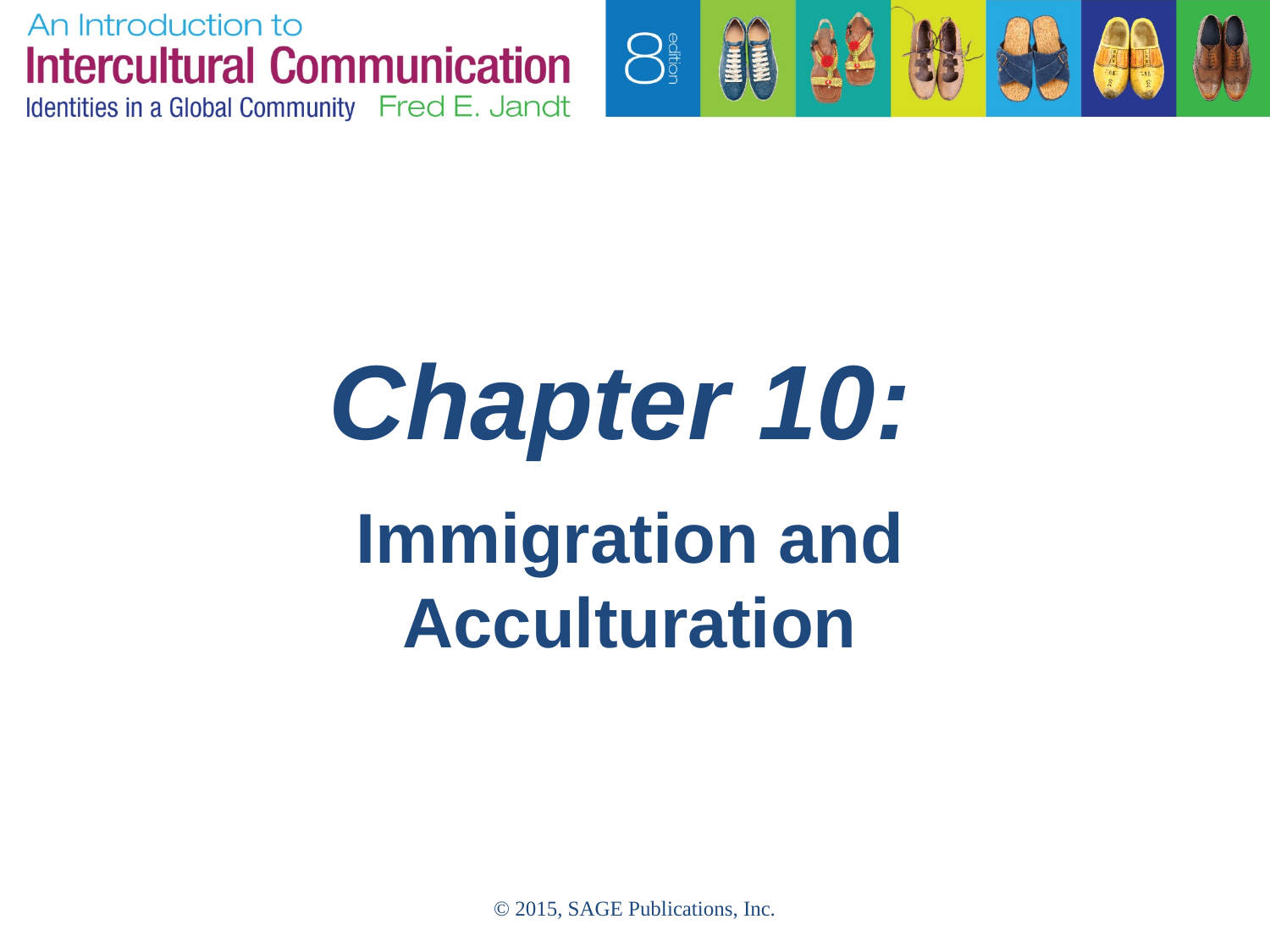

# Chapter 10:
Immigration and Acculturation
© 2015, SAGE Publications, Inc.